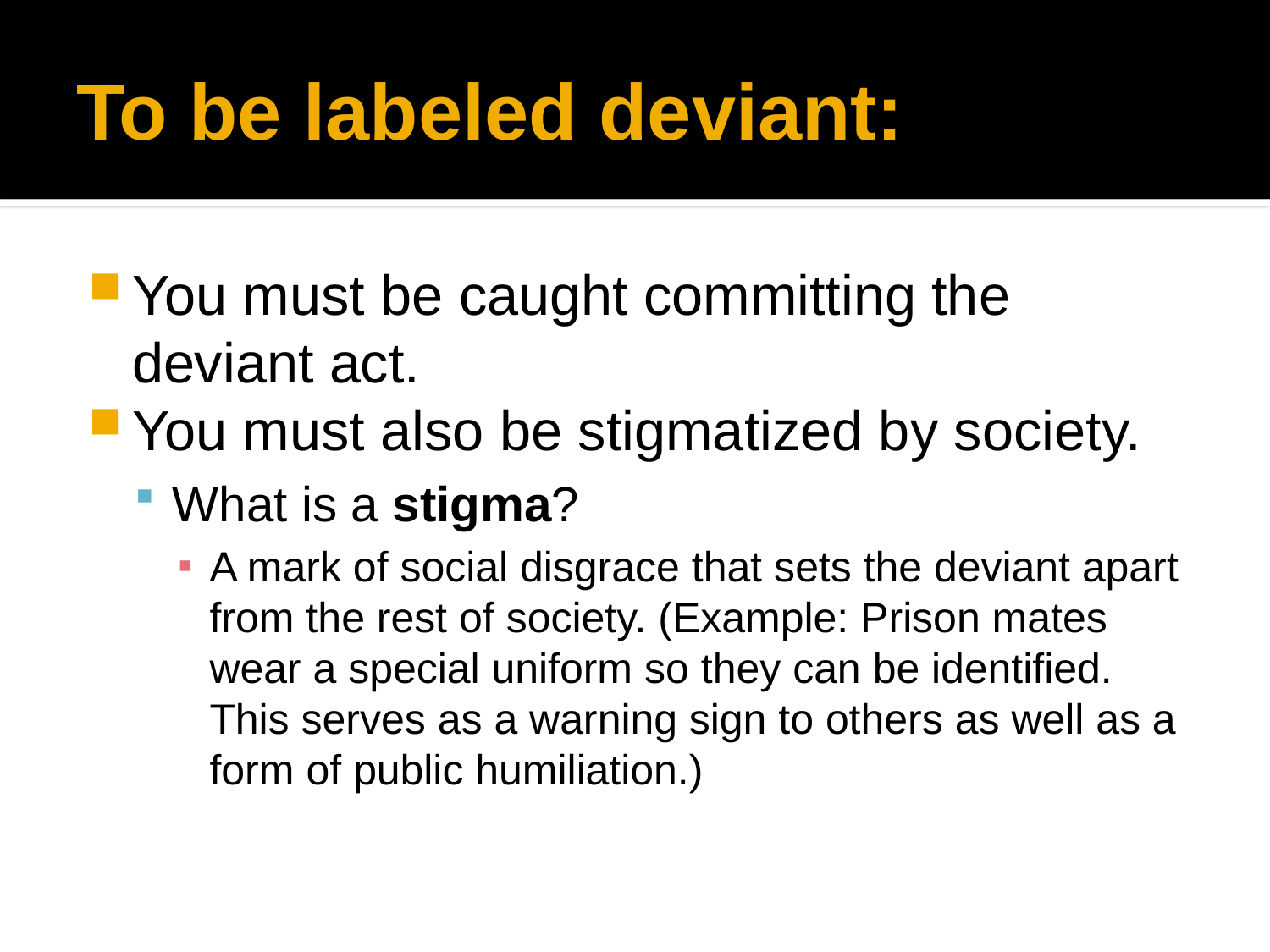

# To be labeled deviant:
You must be caught committing the deviant act.
You must also be stigmatized by society.
What is a stigma?
A mark of social disgrace that sets the deviant apart from the rest of society. (Example: Prison mates wear a special uniform so they can be identified. This serves as a warning sign to others as well as a form of public humiliation.)